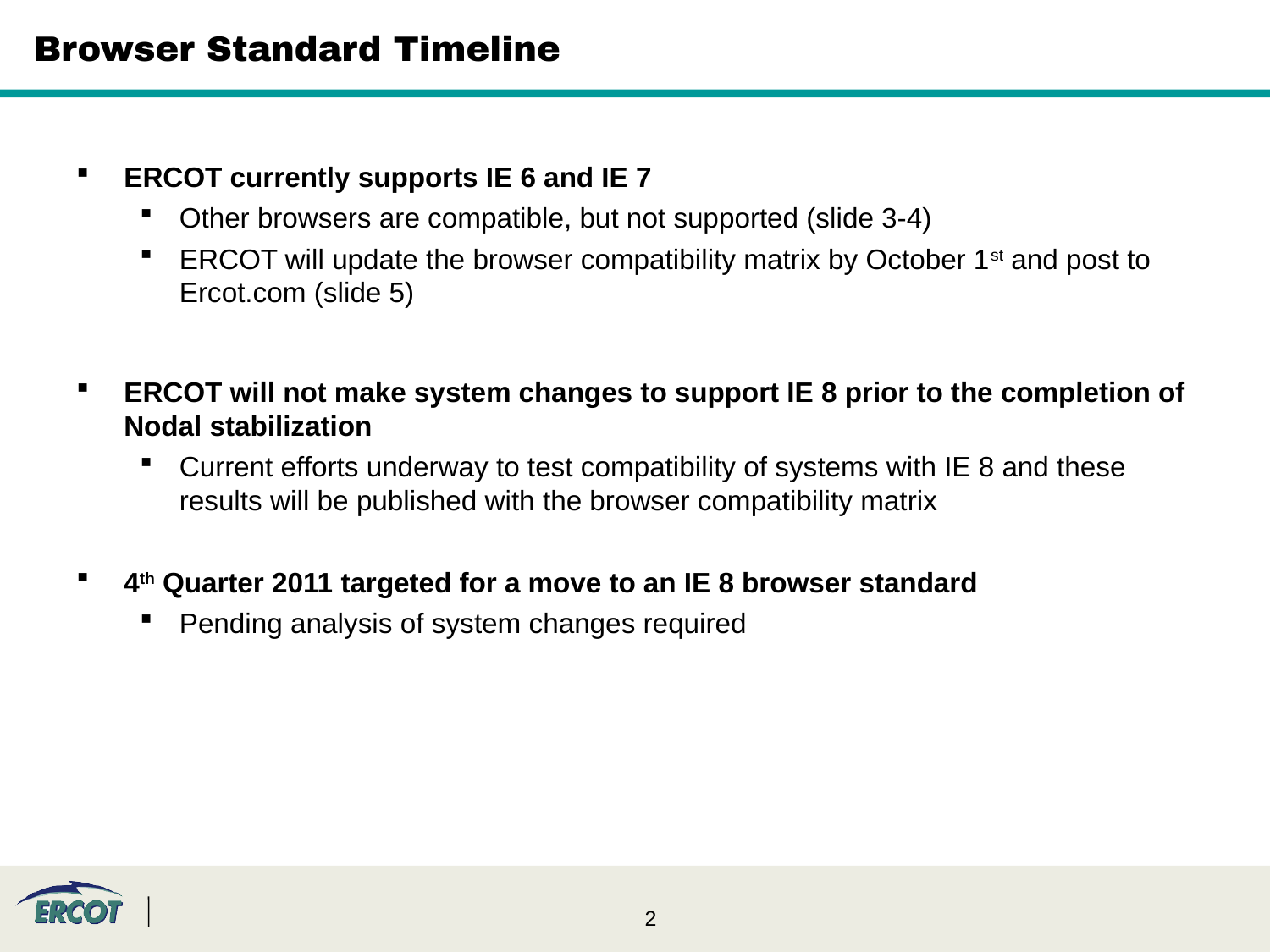

# Browser Standard Timeline

ERCOT currently supports IE 6 and IE 7
Other browsers are compatible, but not supported (slide 3-4)
ERCOT will update the browser compatibility matrix by October 1st and post to Ercot.com (slide 5)

ERCOT will not make system changes to support IE 8 prior to the completion of Nodal stabilization
Current efforts underway to test compatibility of systems with IE 8 and these results will be published with the browser compatibility matrix

4th Quarter 2011 targeted for a move to an IE 8 browser standard
Pending analysis of system changes required